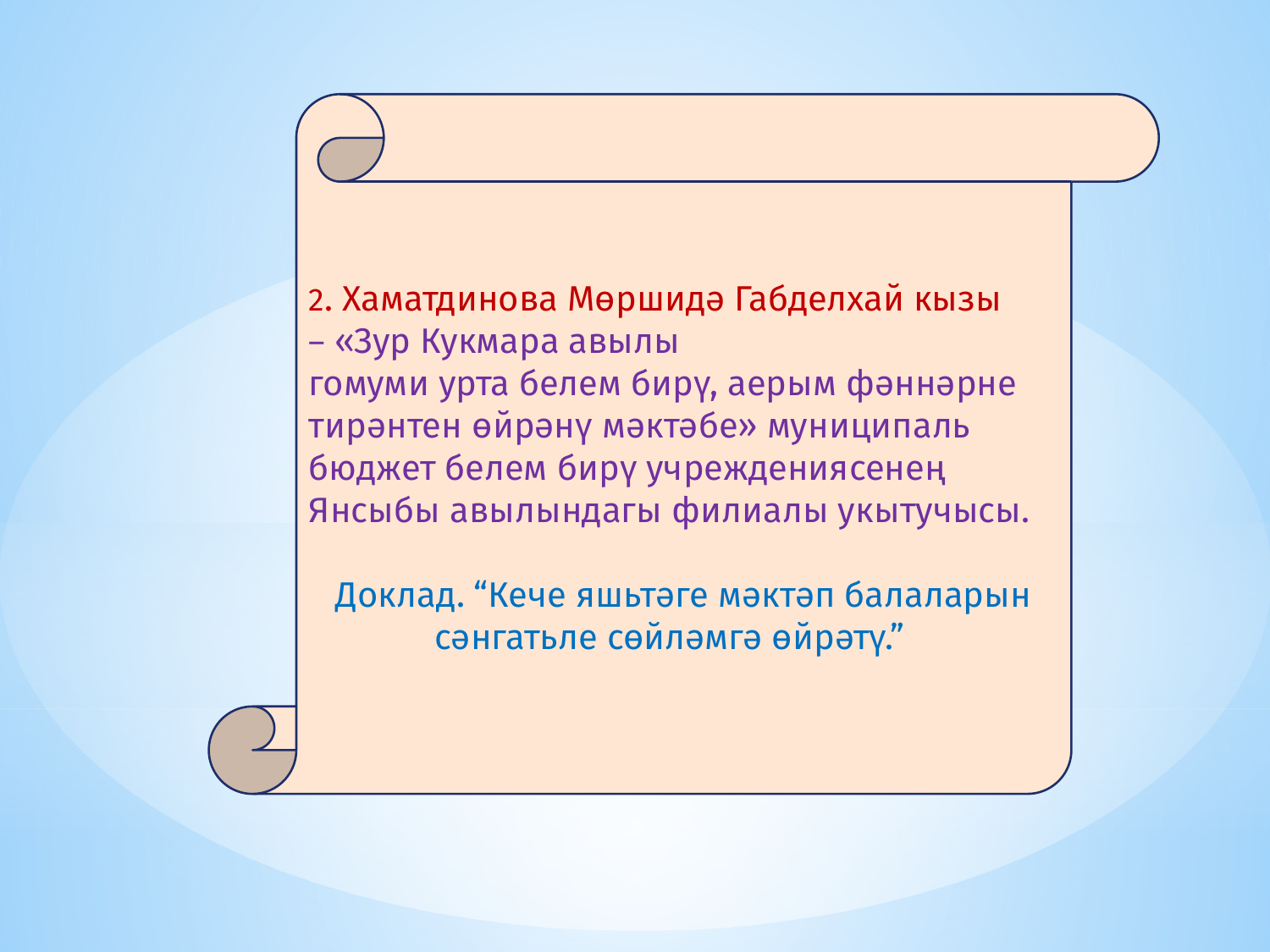

2. Хаматдинова Мөршидә Габделхай кызы  – «Зур Кукмара авылы гомуми урта белем бирү, аерым фәннәрне тирәнтен өйрәнү мәктәбе» муниципаль бюджет белем бирү учреждениясенең Янсыбы авылындагы филиалы укытучысы.

Доклад. “Кече яшьтәге мәктәп балаларын сәнгатьле сөйләмгә өйрәтү.”